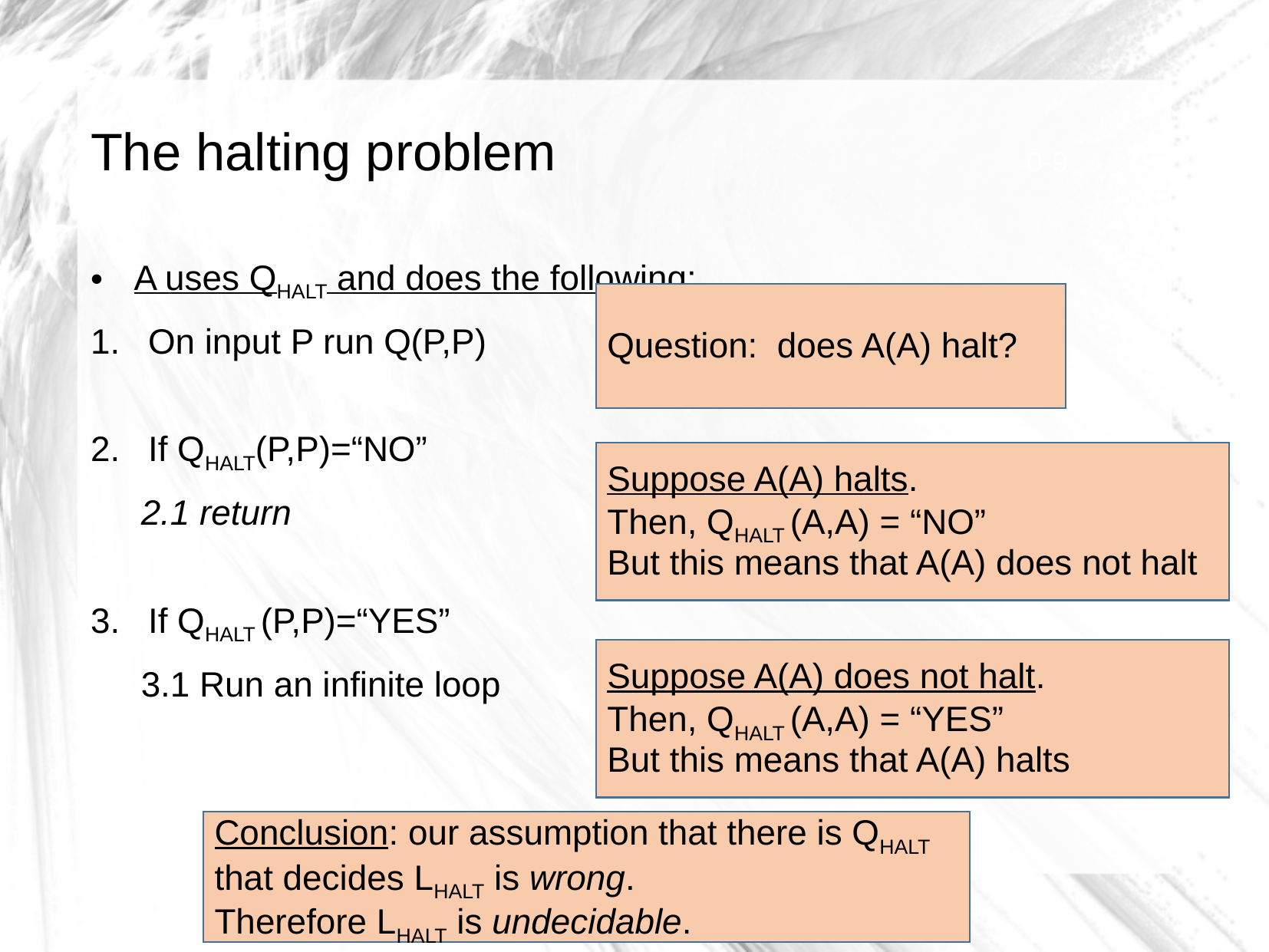

# The halting problem
0-9
A uses QHALT and does the following:
On input P run Q(P,P)
If QHALT(P,P)=“NO”
2.1 return
If QHALT (P,P)=“YES”
3.1 Run an infinite loop
Question:  does A(A) halt?
Suppose A(A) halts.
Then, QHALT (A,A) = “NO”
But this means that A(A) does not halt
Suppose A(A) does not halt.
Then, QHALT (A,A) = “YES”
But this means that A(A) halts
Conclusion: our assumption that there is QHALT that decides LHALT is wrong.
Therefore LHALT is undecidable.